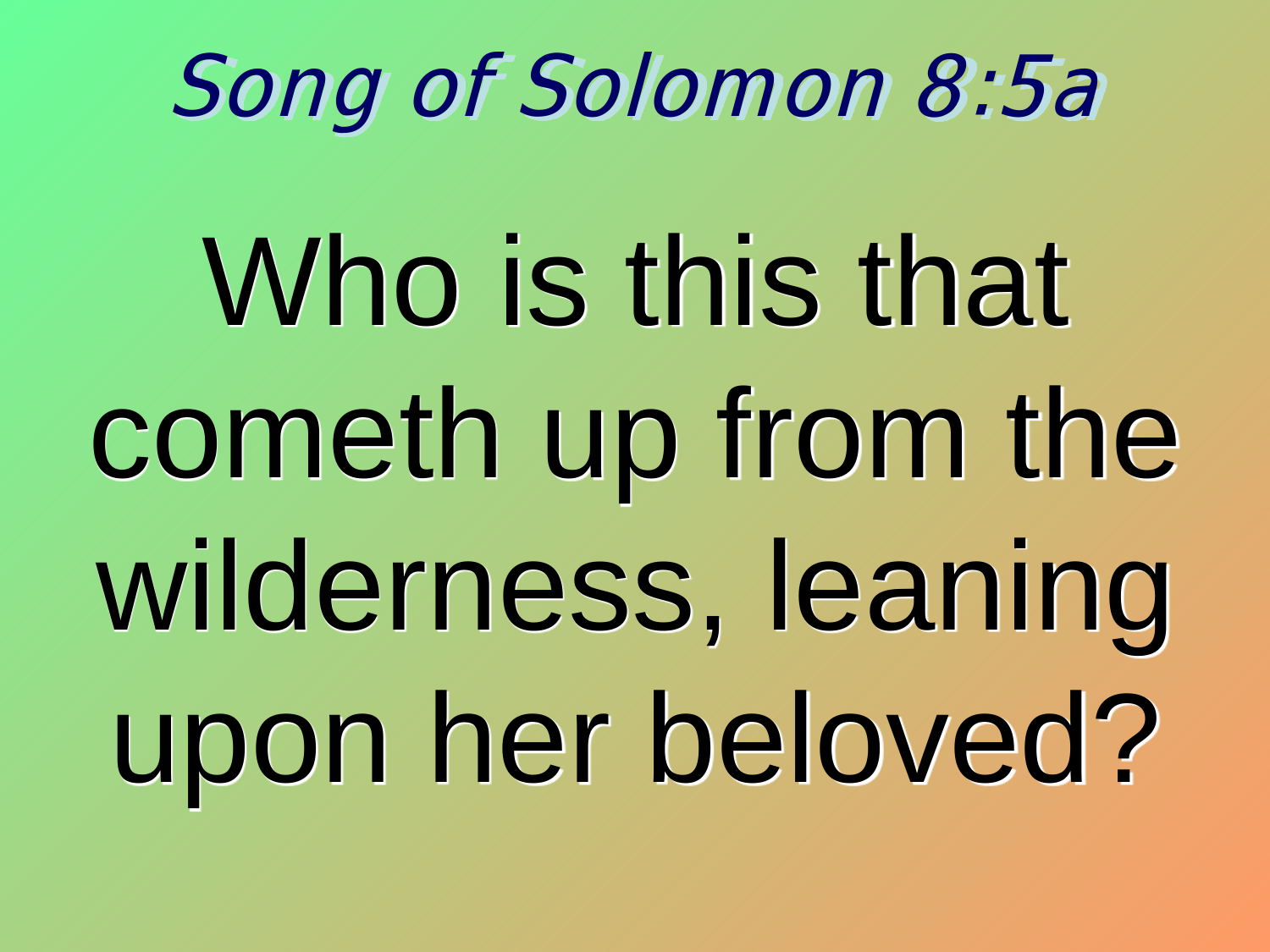

Song of Solomon 8:5a
Who is this that cometh up from the wilderness, leaning upon her beloved?